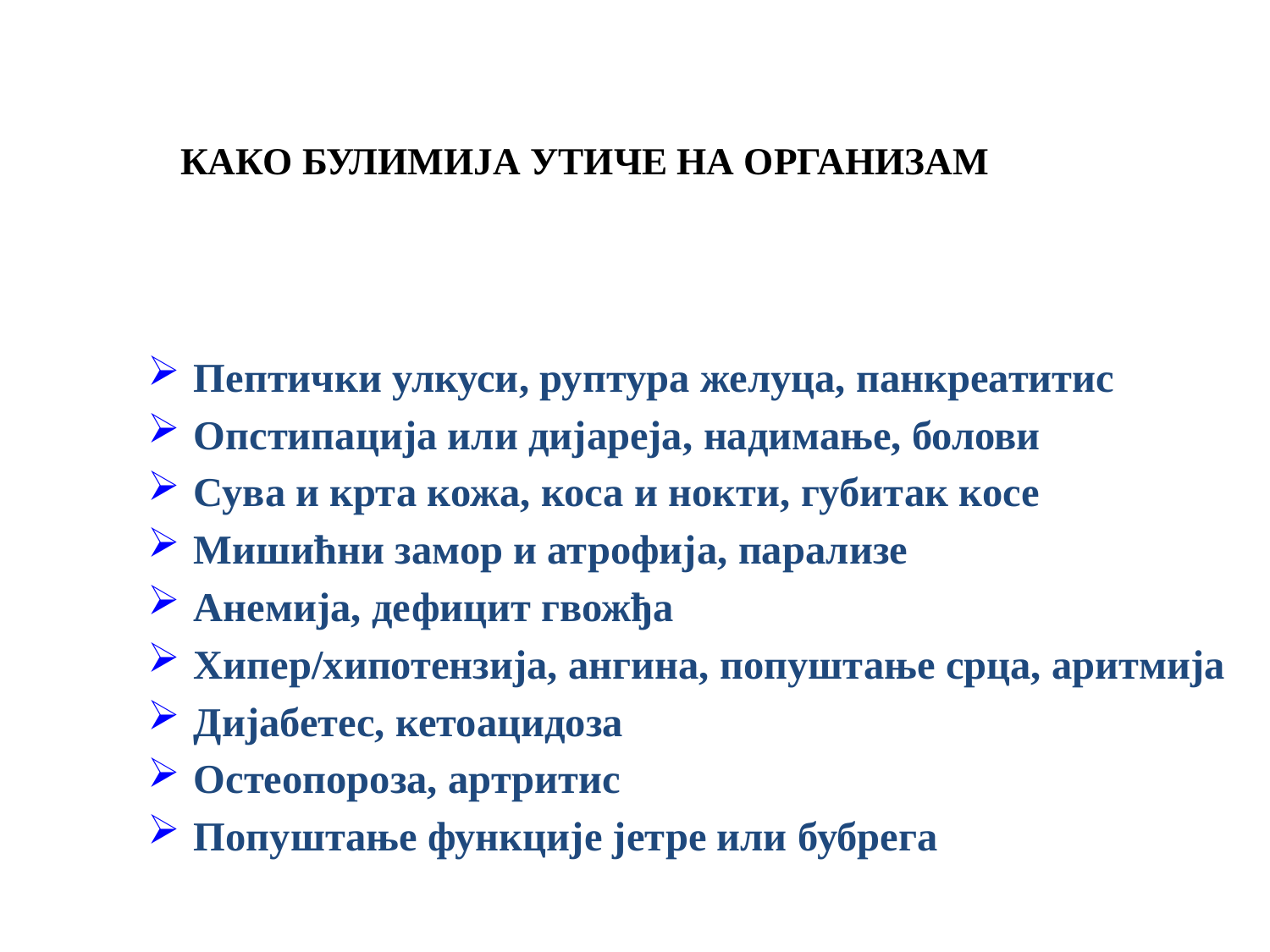

# КАКО БУЛИМИЈА УТИЧЕ НА ОРГАНИЗАМ
Пептички улкуси, руптура желуца, панкреатитис
Опстипација или дијареја, надимање, болови
Сува и крта кожа, коса и нокти, губитак косе
Мишићни замор и атрофија, парализе
Анемија, дефицит гвожђа
Хипер/хипотензија, ангина, попуштање срца, аритмија
Дијабетес, кетоацидоза
Остеопороза, артритис
Попуштање функције јетре или бубрега